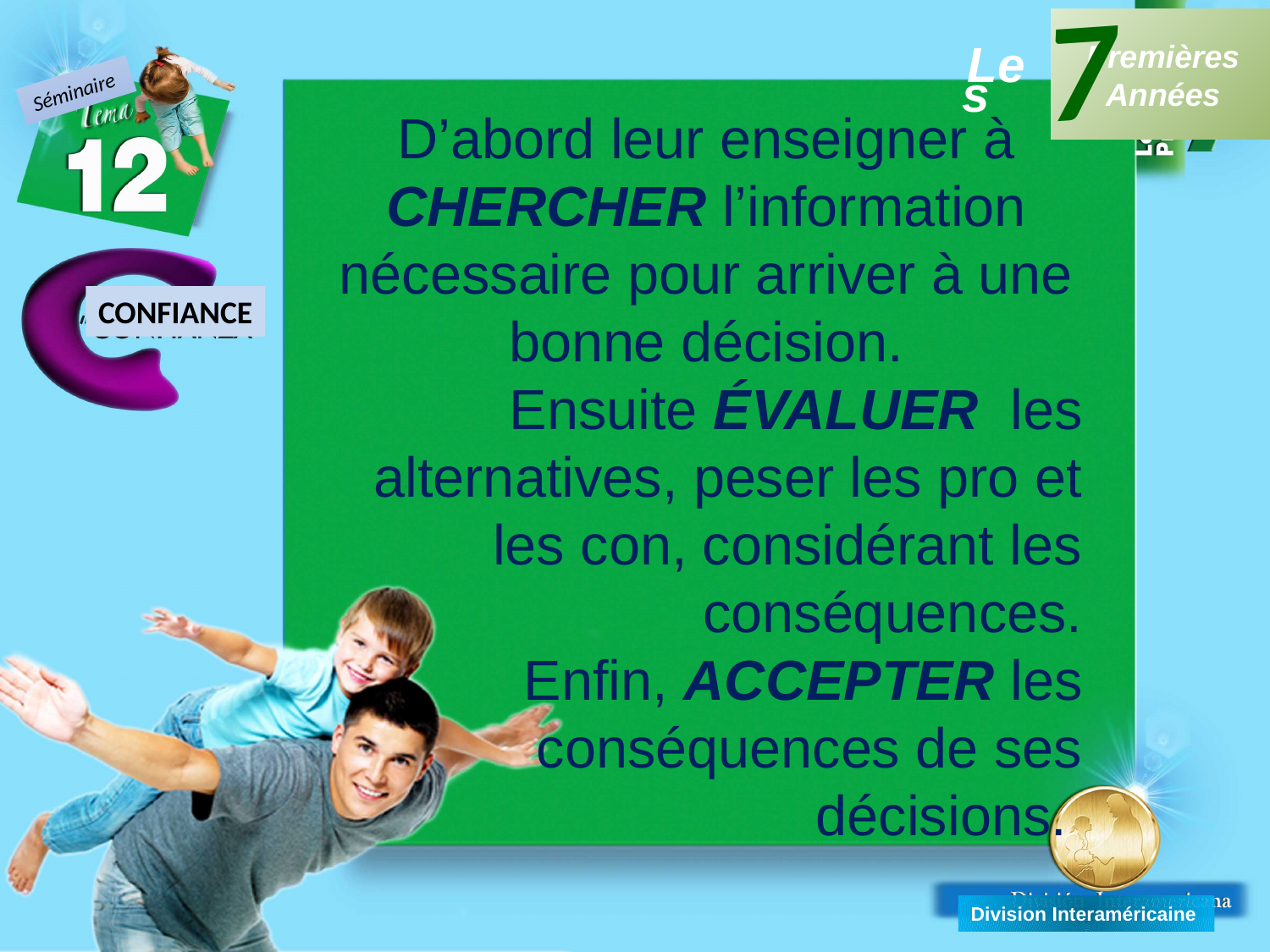

7
Premières
Années
Les
Séminaire
D’abord leur enseigner à CHERCHER l’information nécessaire pour arriver à une bonne décision.
Ensuite ÉVALUER  les alternatives, peser les pro et les con, considérant les conséquences.
Enfin, ACCEPTER les conséquences de ses décisions.
CONFIANCE
Division Interaméricaine